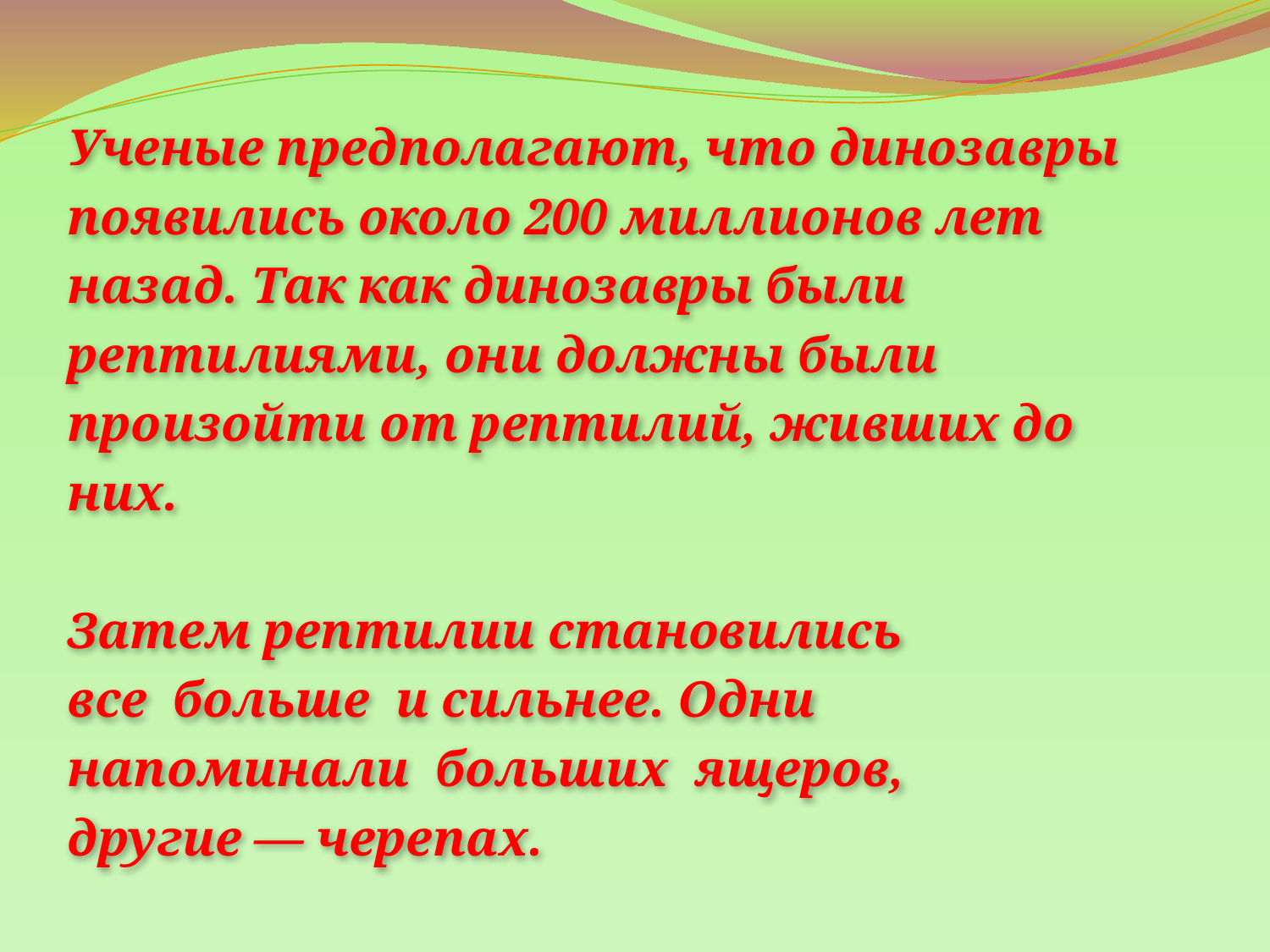

#

Ученые предполагают, что динозавры
появились около 200 миллионов лет
назад. Так как динозавры были
рептилиями, они должны были
произойти от рептилий, живших до
них.

Затем рептилии становились
все  больше  и сильнее. Одни
напоминали  больших  ящеров,
другие — черепах.